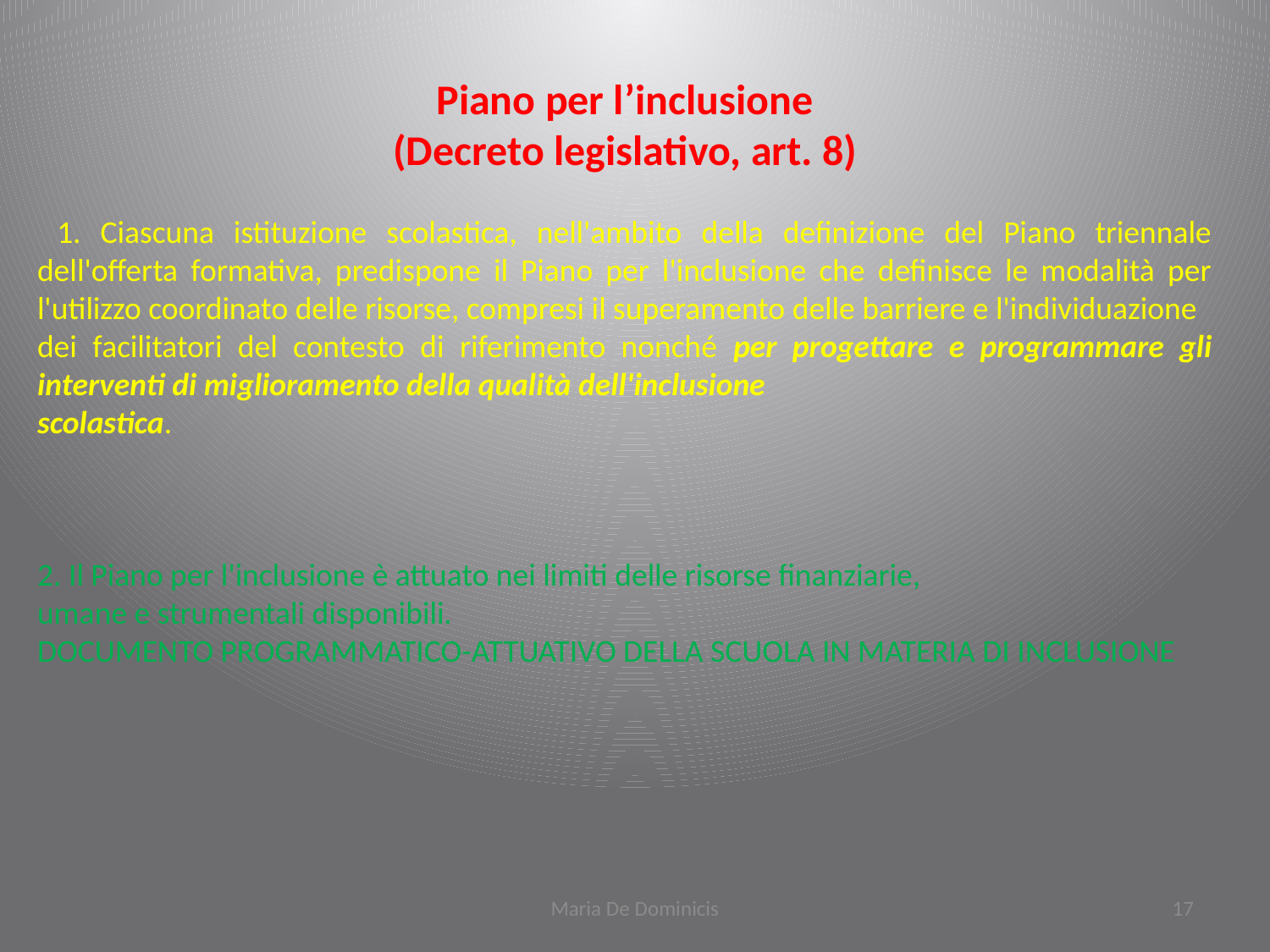

Piano per l’inclusione
(Decreto legislativo, art. 8)

 1. Ciascuna istituzione scolastica, nell'ambito della definizione del Piano triennale dell'offerta formativa, predispone il Piano per l'inclusione che definisce le modalità per l'utilizzo coordinato delle risorse, compresi il superamento delle barriere e l'individuazione
dei facilitatori del contesto di riferimento nonché per progettare e programmare gli interventi di miglioramento della qualità dell'inclusione
scolastica.

2. Il Piano per l'inclusione è attuato nei limiti delle risorse finanziarie,
umane e strumentali disponibili.
DOCUMENTO PROGRAMMATICO-ATTUATIVO DELLA SCUOLA IN MATERIA DI INCLUSIONE
Maria De Dominicis
17